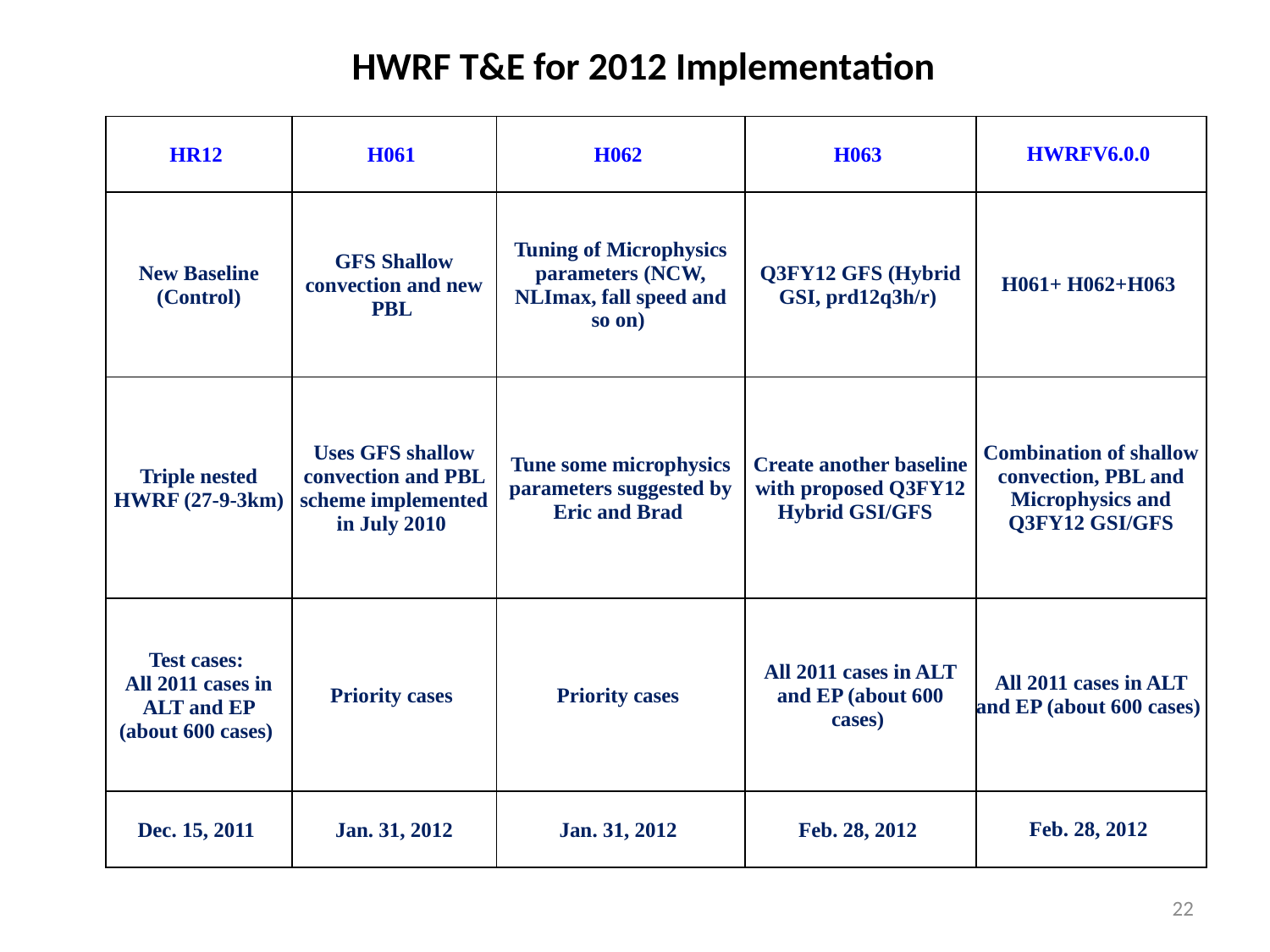

HWRF T&E for 2012 Implementation
| HR12 | H061 | H062 | H063 | HWRFV6.0.0 |
| --- | --- | --- | --- | --- |
| New Baseline (Control) | GFS Shallow convection and new PBL | Tuning of Microphysics parameters (NCW, NLImax, fall speed and so on) | Q3FY12 GFS (Hybrid GSI, prd12q3h/r) | H061+ H062+H063 |
| Triple nested HWRF (27-9-3km) | Uses GFS shallow convection and PBL scheme implemented in July 2010 | Tune some microphysics parameters suggested by Eric and Brad | Create another baseline with proposed Q3FY12 Hybrid GSI/GFS | Combination of shallow convection, PBL and Microphysics and Q3FY12 GSI/GFS |
| Test cases: All 2011 cases in ALT and EP (about 600 cases) | Priority cases | Priority cases | All 2011 cases in ALT and EP (about 600 cases) | All 2011 cases in ALT and EP (about 600 cases) |
| Dec. 15, 2011 | Jan. 31, 2012 | Jan. 31, 2012 | Feb. 28, 2012 | Feb. 28, 2012 |
22